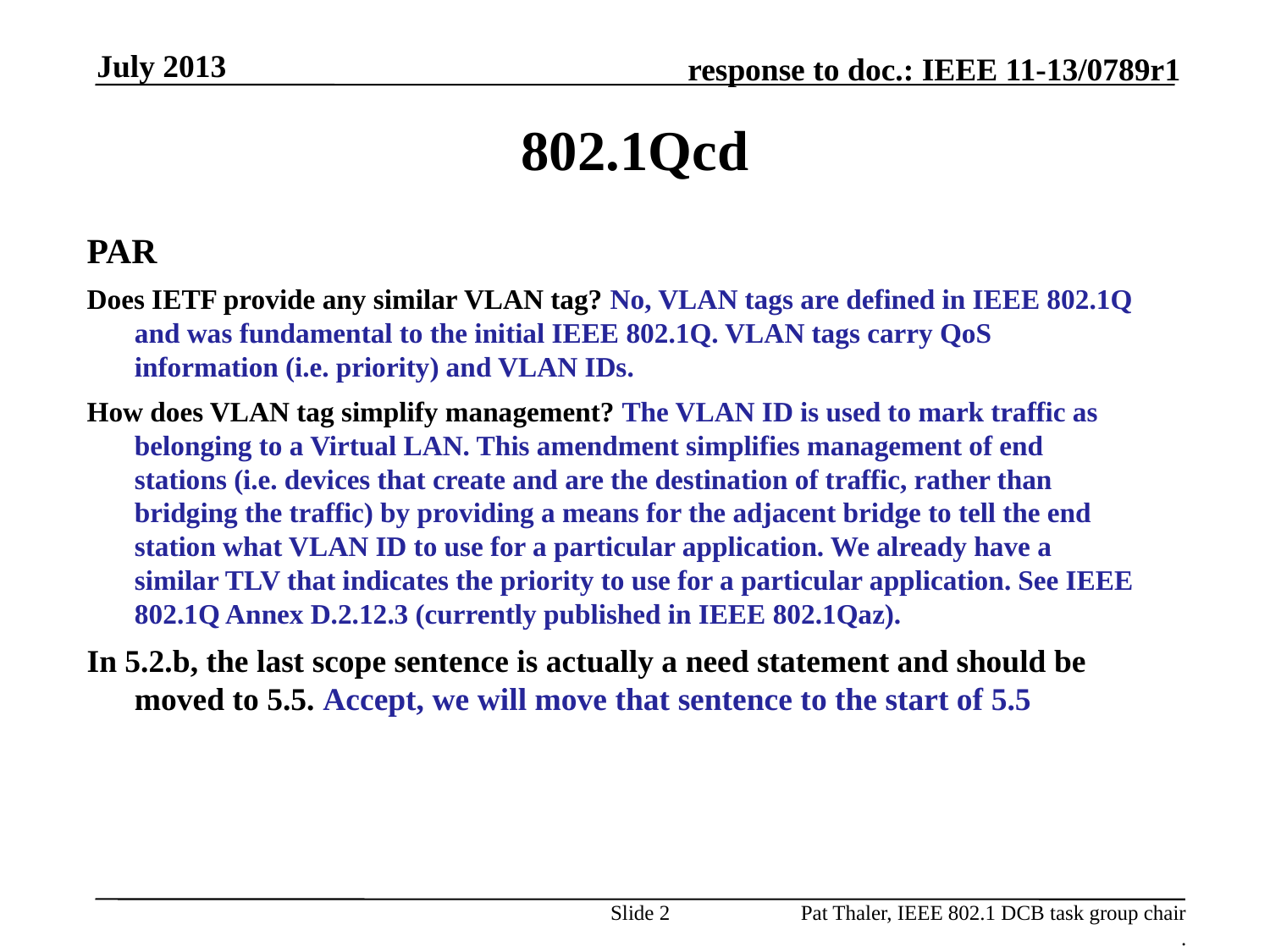

July 2013
# 802.1Qcd
PAR
Does IETF provide any similar VLAN tag? No, VLAN tags are defined in IEEE 802.1Q and was fundamental to the initial IEEE 802.1Q. VLAN tags carry QoS information (i.e. priority) and VLAN IDs.
How does VLAN tag simplify management? The VLAN ID is used to mark traffic as belonging to a Virtual LAN. This amendment simplifies management of end stations (i.e. devices that create and are the destination of traffic, rather than bridging the traffic) by providing a means for the adjacent bridge to tell the end station what VLAN ID to use for a particular application. We already have a similar TLV that indicates the priority to use for a particular application. See IEEE 802.1Q Annex D.2.12.3 (currently published in IEEE 802.1Qaz).
In 5.2.b, the last scope sentence is actually a need statement and should be moved to 5.5. Accept, we will move that sentence to the start of 5.5

Slide 2
Pat Thaler, IEEE 802.1 DCB task group chair
.